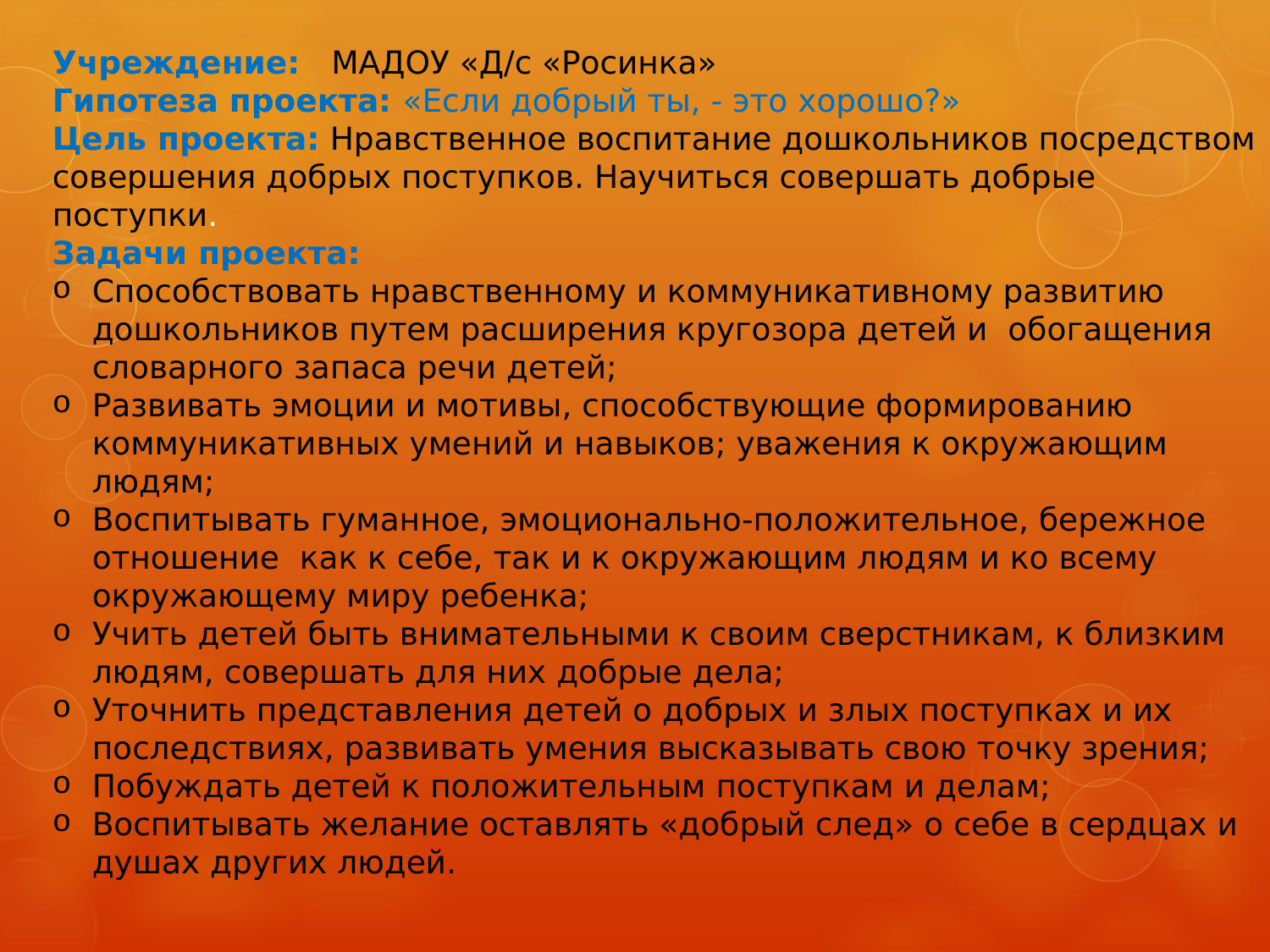

Учреждение:   МАДОУ «Д/с «Росинка»
Гипотеза проекта: «Если добрый ты, - это хорошо?»
Цель проекта: Нравственное воспитание дошкольников посредством совершения добрых поступков. Научиться совершать добрые поступки.
Задачи проекта:
Способствовать нравственному и коммуникативному развитию дошкольников путем расширения кругозора детей и  обогащения словарного запаса речи детей;
Развивать эмоции и мотивы, способствующие формированию коммуникативных умений и навыков; уважения к окружающим людям;
Воспитывать гуманное, эмоционально-положительное, бережное отношение  как к себе, так и к окружающим людям и ко всему окружающему миру ребенка;
Учить детей быть внимательными к своим сверстникам, к близким людям, совершать для них добрые дела;
Уточнить представления детей о добрых и злых поступках и их последствиях, развивать умения высказывать свою точку зрения;
Побуждать детей к положительным поступкам и делам;
Воспитывать желание оставлять «добрый след» о себе в сердцах и душах других людей.
#